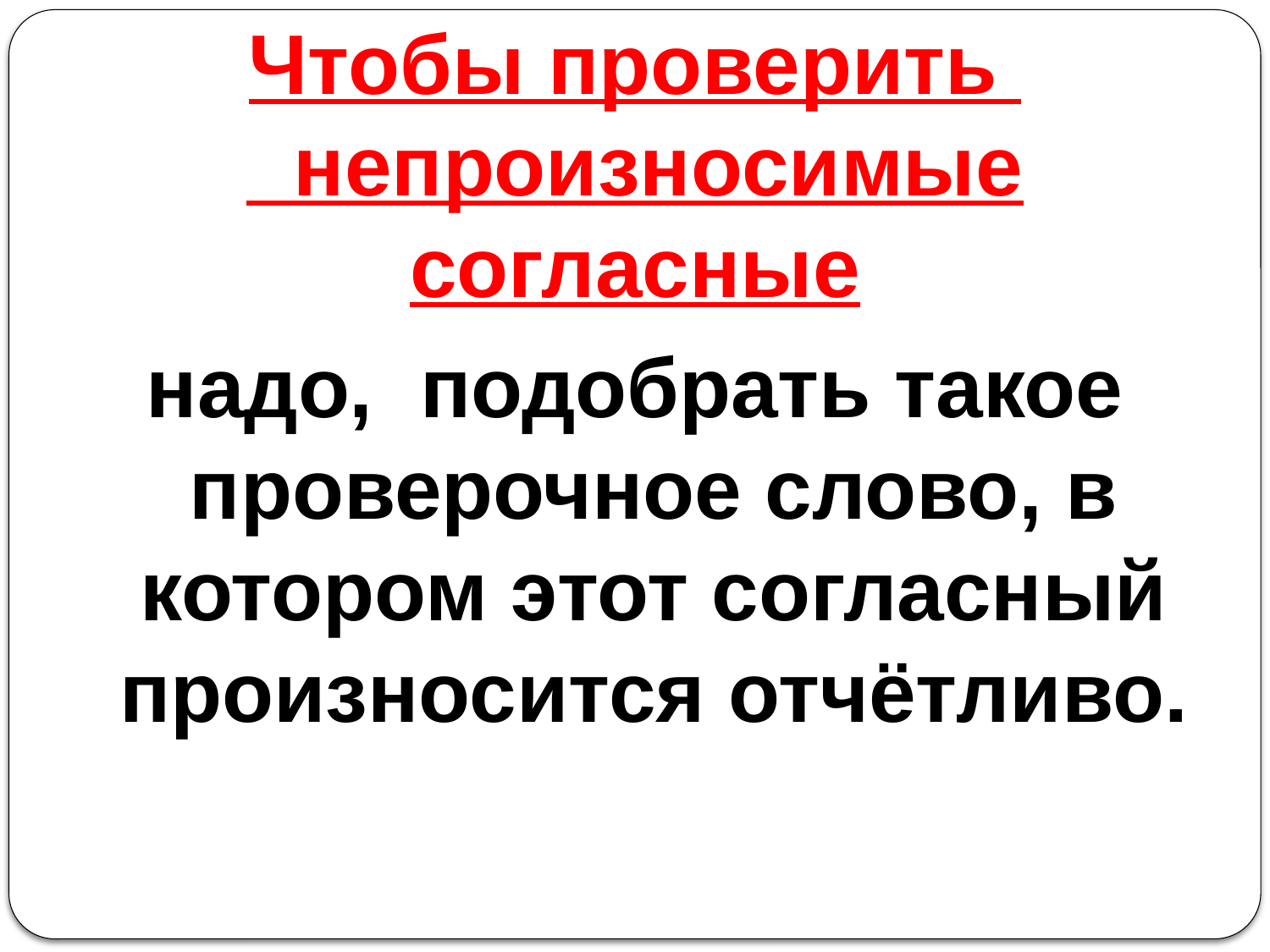

# Чтобы проверить непроизносимые согласные
надо,  подобрать такое проверочное слово, в котором этот согласный произносится отчётливо.